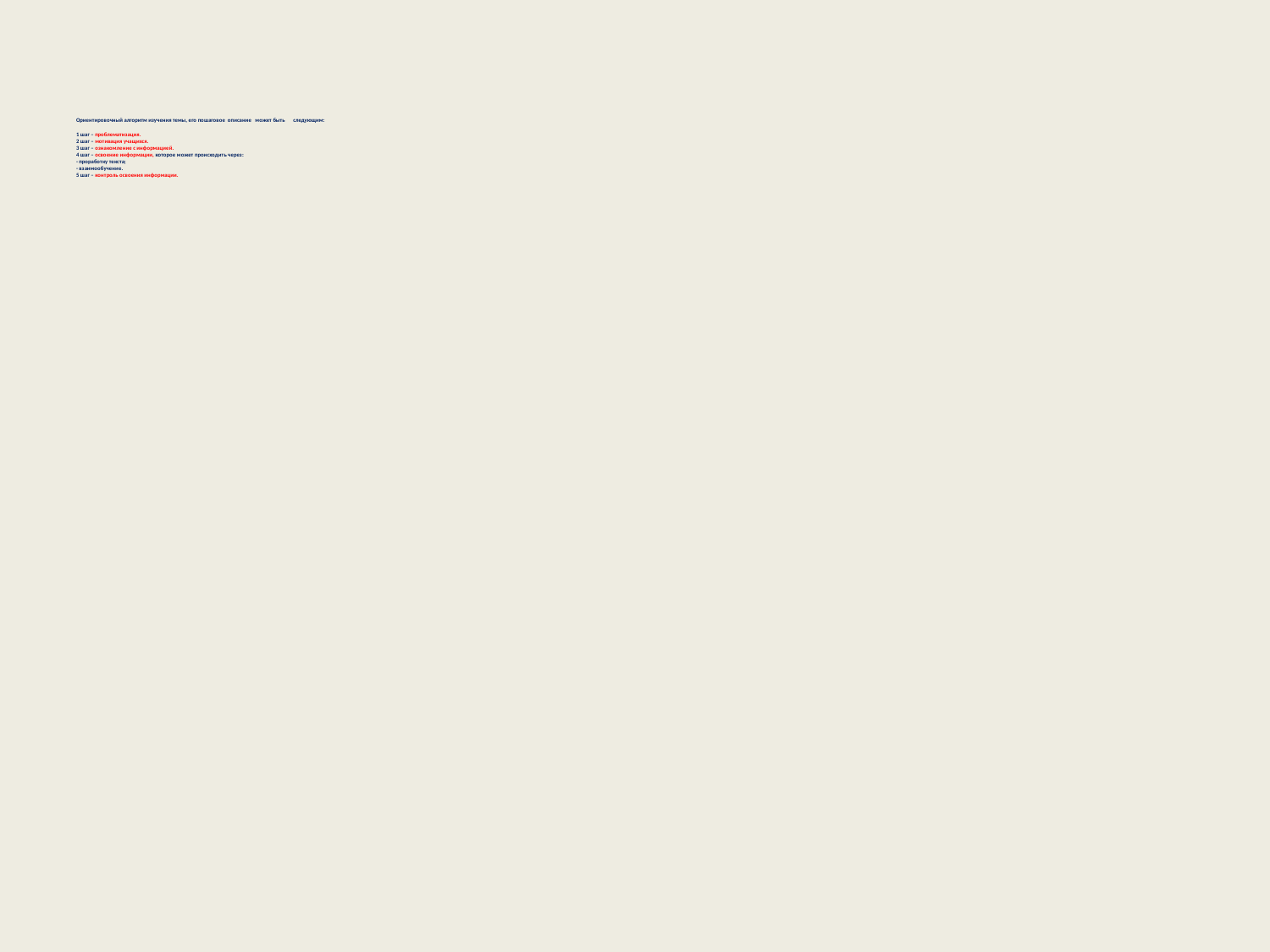

# Ориентировочный алгоритм изучения темы, его пошаговое  описание   может быть   				следующим: 1 шаг – проблематизация. 2 шаг – мотивация учащихся. 3 шаг – ознакомление с информацией. 4 шаг – освоение информации, которое может происходить через: - проработку текста; - взаимообучение. 5 шаг – контроль освоения информации.